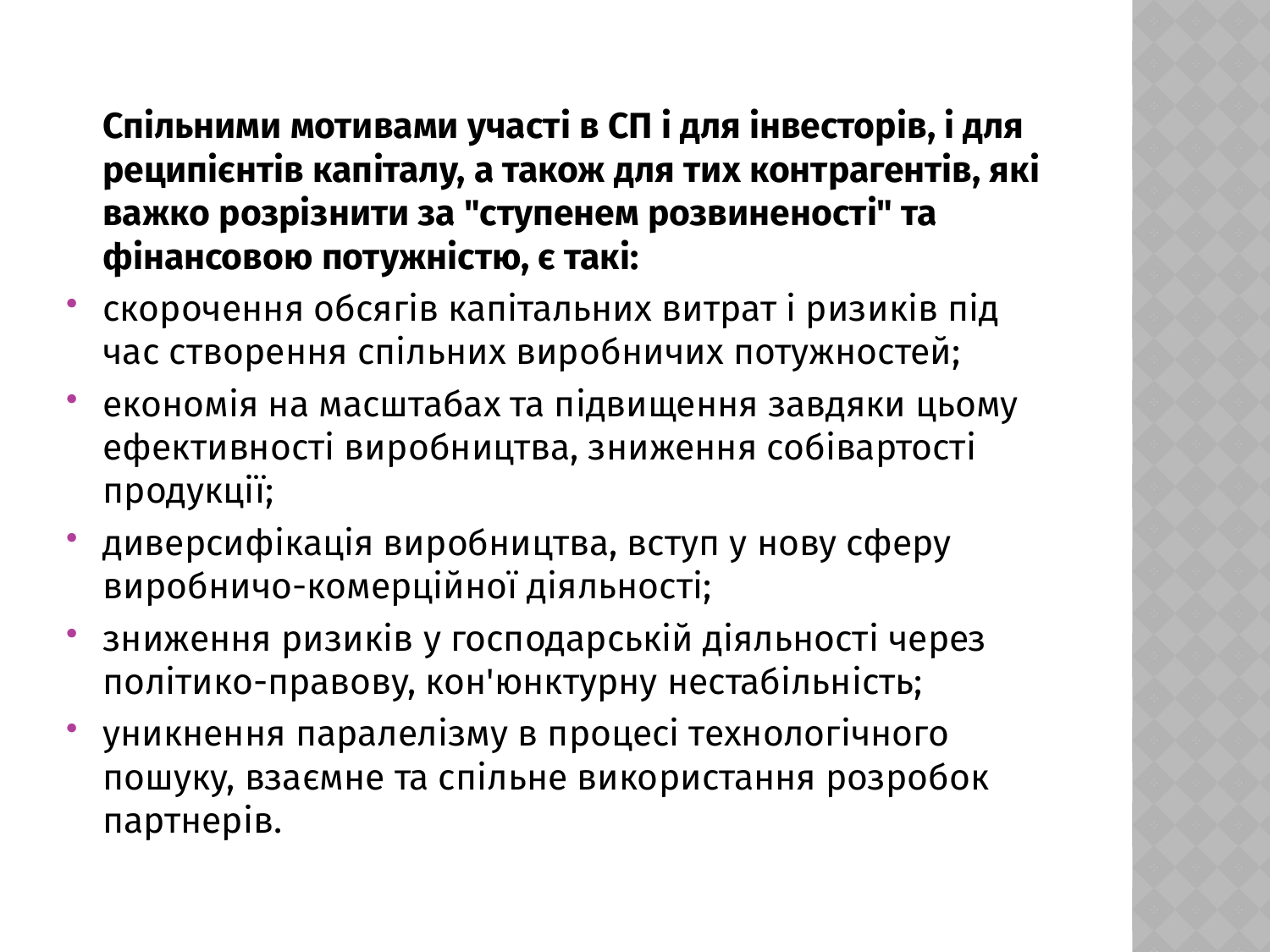

Спільними мотивами участі в СП і для інвесторів, і для реципієнтів капіталу, а також для тих контрагентів, які важко розрізнити за "ступенем розвиненості" та фінансовою потужністю, є такі:
скорочення обсягів капітальних витрат і ризиків під час створення спільних виробничих потужностей;
економія на масштабах та підвищення завдяки цьому ефективності виробництва, зниження собівартості продукції;
диверсифікація виробництва, вступ у нову сферу виробничо-комерційної діяльності;
зниження ризиків у господарській діяльності через політико-правову, кон'юнктурну нестабільність;
уникнення паралелізму в процесі технологічного пошуку, взаємне та спільне використання розробок партнерів.